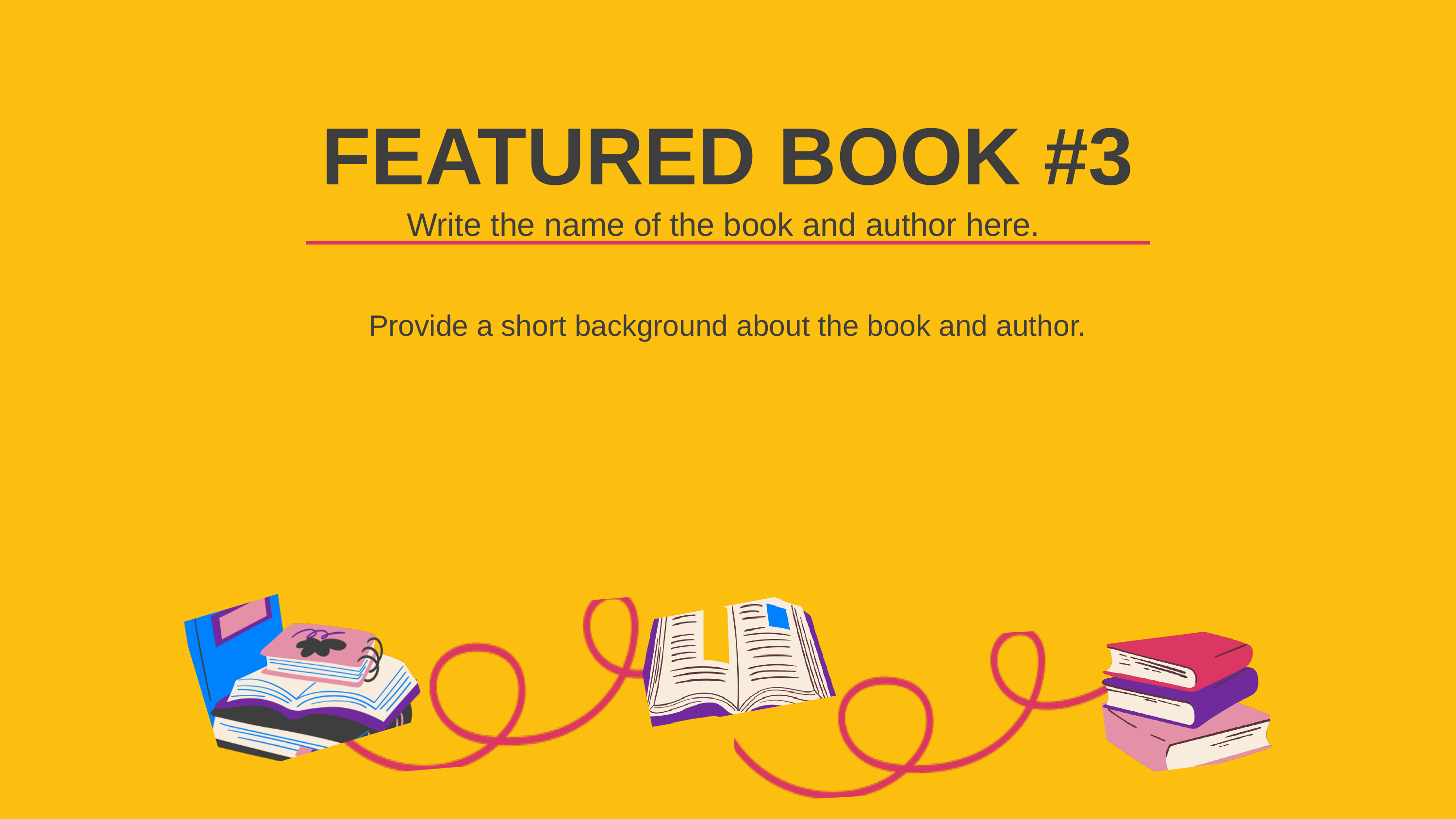

FEATURED BOOK #3
Write the name of the book and author here.
Provide a short background about the book and author.